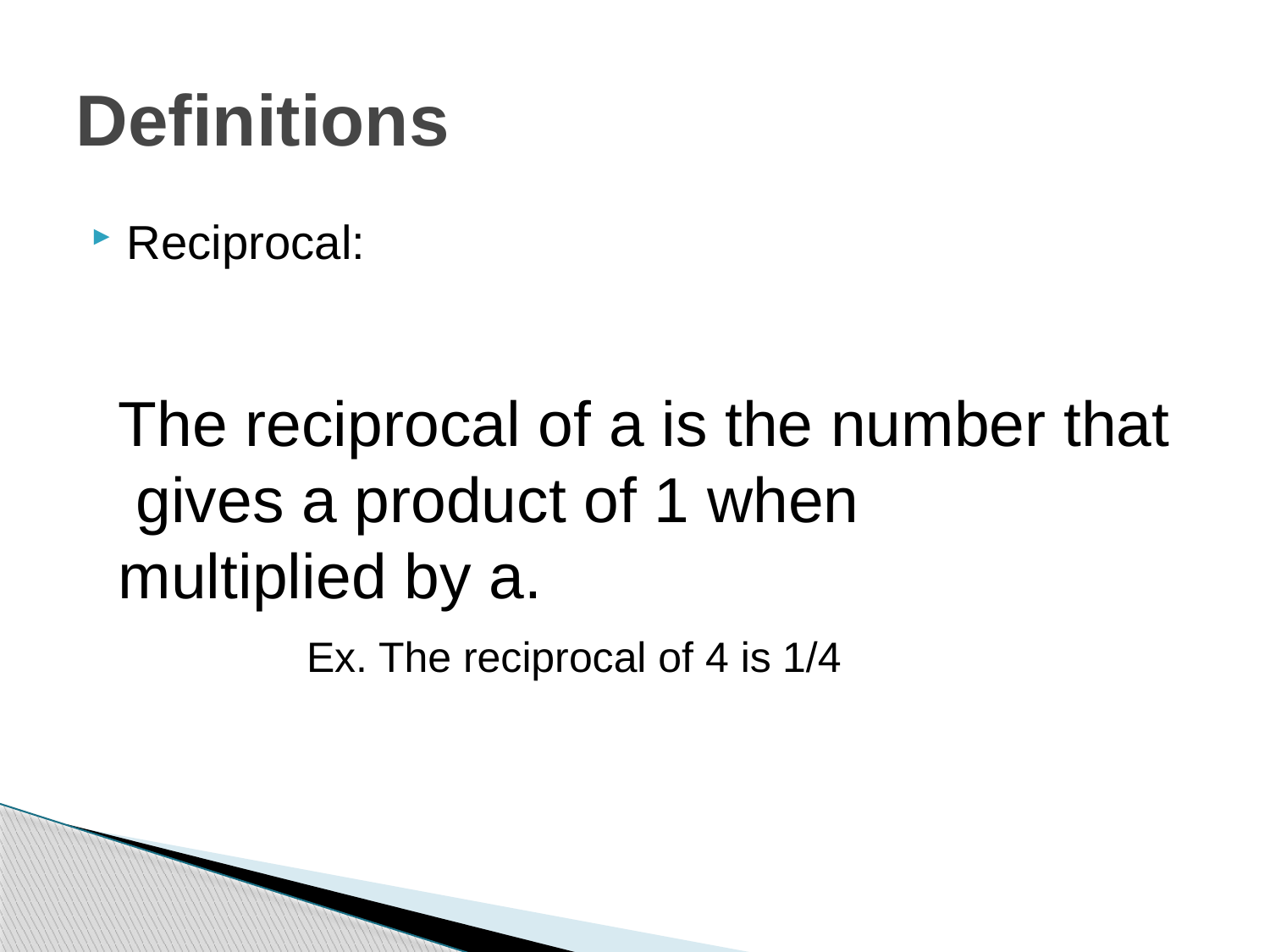

# Definitions
Reciprocal:

The reciprocal of a is the number that
 gives a product of 1 when
multiplied by a.
Ex. The reciprocal of 4 is
1/4